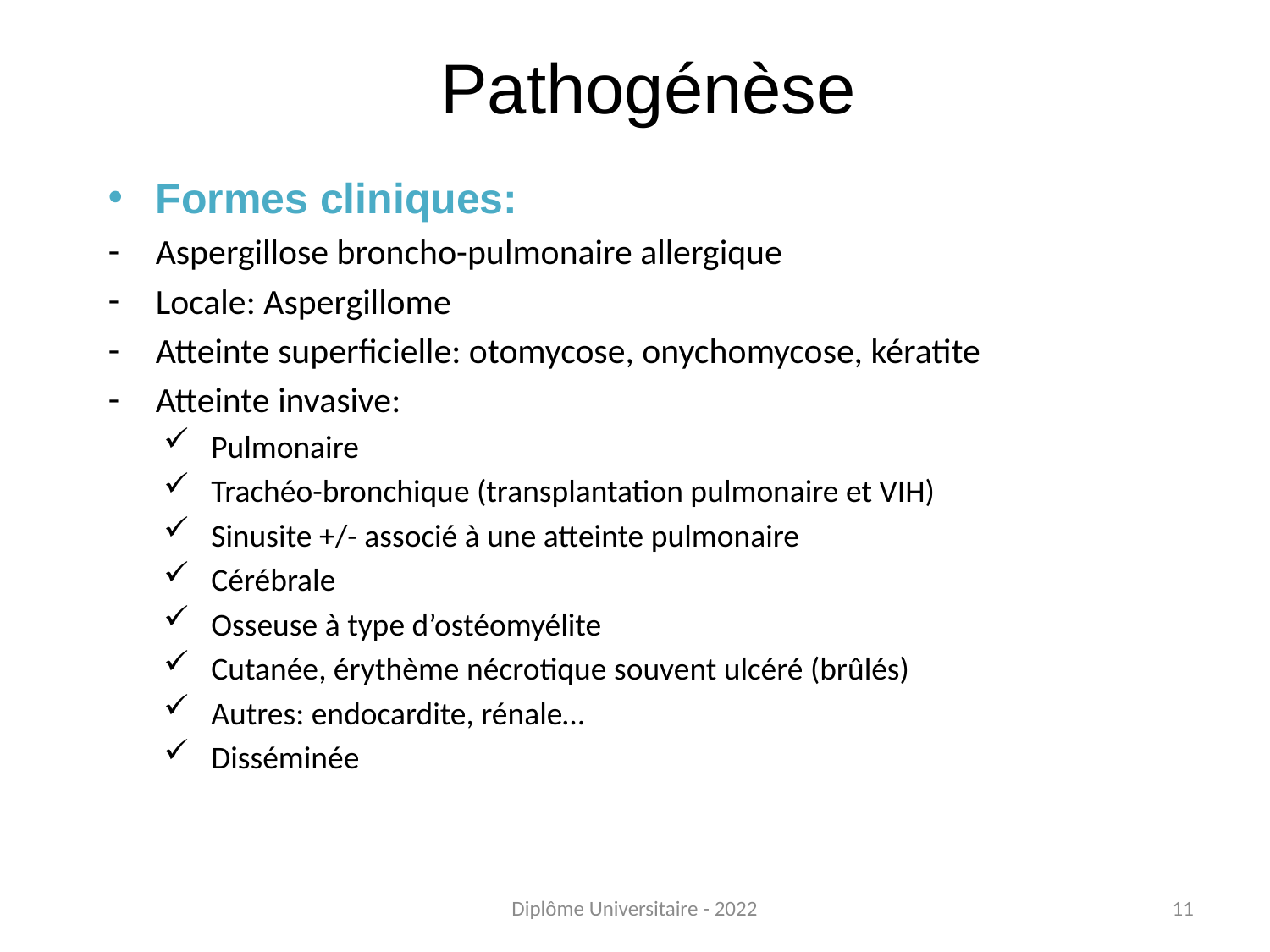

# Pathogénèse
Formes cliniques:
Aspergillose broncho-pulmonaire allergique
Locale: Aspergillome
Atteinte superficielle: otomycose, onychomycose, kératite
Atteinte invasive:
Pulmonaire
Trachéo-bronchique (transplantation pulmonaire et VIH)
Sinusite +/- associé à une atteinte pulmonaire
Cérébrale
Osseuse à type d’ostéomyélite
Cutanée, érythème nécrotique souvent ulcéré (brûlés)
Autres: endocardite, rénale…
Disséminée
11
Diplôme Universitaire - 2022